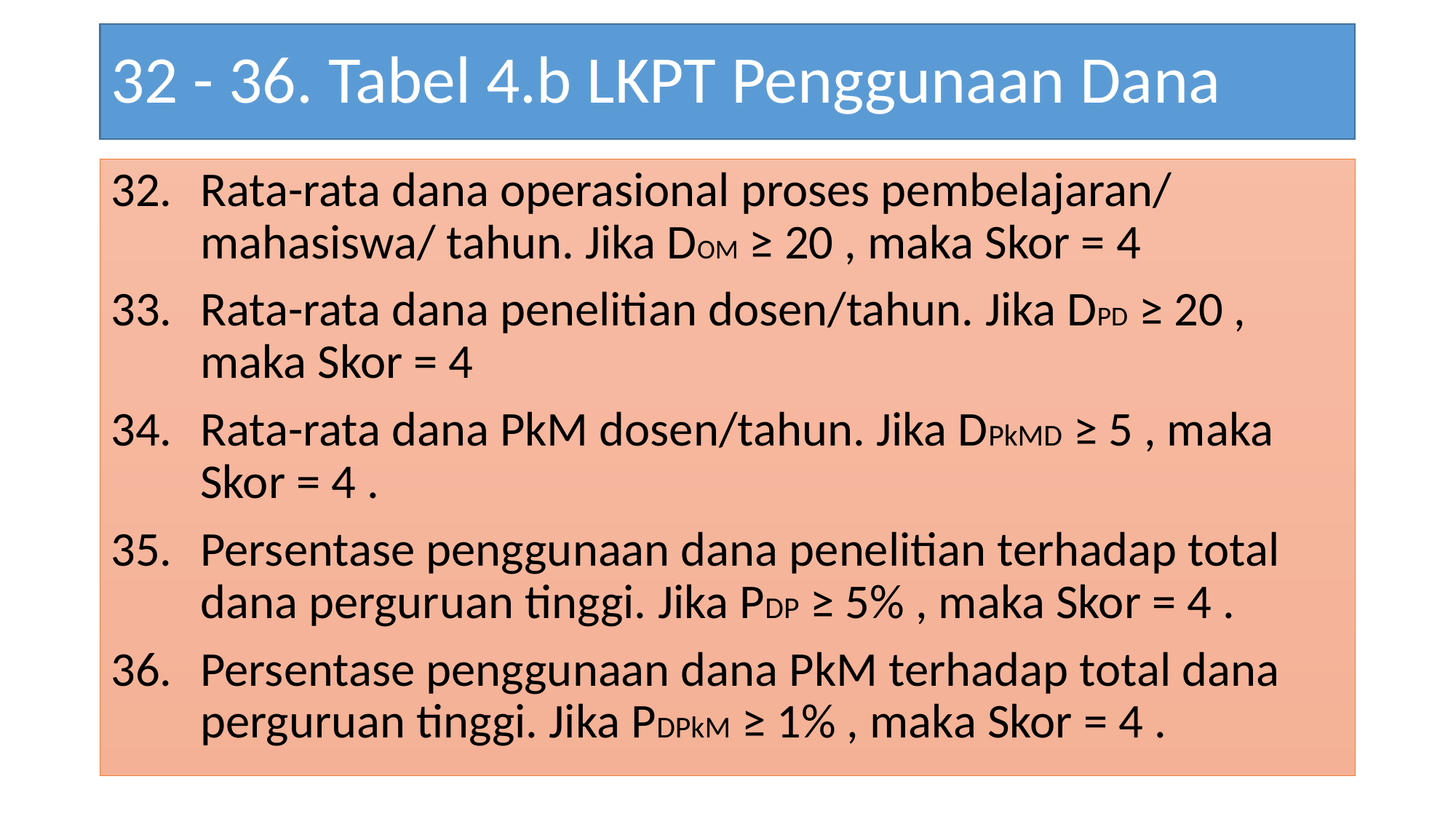

# 32 - 36. Tabel 4.b LKPT Penggunaan Dana
Rata-rata dana operasional proses pembelajaran/ mahasiswa/ tahun. Jika DOM ≥ 20 , maka Skor = 4
Rata-rata dana penelitian dosen/tahun. Jika DPD ≥ 20 , maka Skor = 4
Rata-rata dana PkM dosen/tahun. Jika DPkMD ≥ 5 , maka Skor = 4 .
Persentase penggunaan dana penelitian terhadap total dana perguruan tinggi. Jika PDP ≥ 5% , maka Skor = 4 .
Persentase penggunaan dana PkM terhadap total dana perguruan tinggi. Jika PDPkM ≥ 1% , maka Skor = 4 .